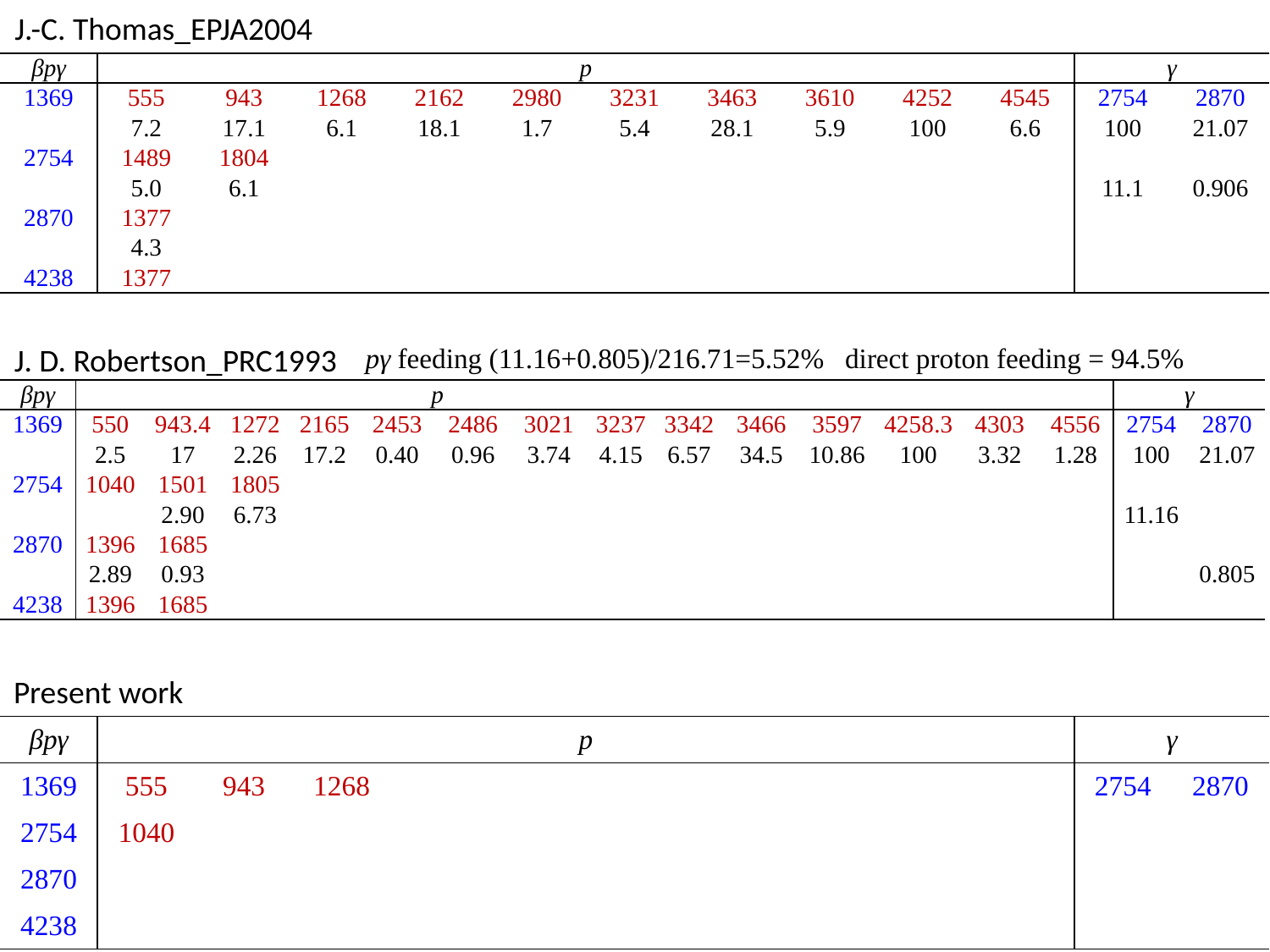

J.-C. Thomas_EPJA2004
| βpγ | p |  |  |  |  |  |  |  |  |  | γ |  |
| --- | --- | --- | --- | --- | --- | --- | --- | --- | --- | --- | --- | --- |
| 1369 | 555 | 943 | 1268 | 2162 | 2980 | 3231 | 3463 | 3610 | 4252 | 4545 | 2754 | 2870 |
|  | 7.2 | 17.1 | 6.1 | 18.1 | 1.7 | 5.4 | 28.1 | 5.9 | 100 | 6.6 | 100 | 21.07 |
| 2754 | 1489 | 1804 |  |  |  |  |  |  |  |  |  |  |
|  | 5.0 | 6.1 |  |  |  |  |  |  |  |  | 11.1 | 0.906 |
| 2870 | 1377 |  |  |  |  |  |  |  |  |  |  |  |
|  | 4.3 |  |  |  |  |  |  |  |  |  |  |  |
| 4238 | 1377 |  |  |  |  |  |  |  |  |  |  |  |
J. D. Robertson_PRC1993
pγ feeding (11.16+0.805)/216.71=5.52%   direct proton feeding = 94.5%
| βpγ | p |  |  |  |  |  |  |  |  |  |  |  |  |  | γ |  |
| --- | --- | --- | --- | --- | --- | --- | --- | --- | --- | --- | --- | --- | --- | --- | --- | --- |
| 1369 | 550 | 943.4 | 1272 | 2165 | 2453 | 2486 | 3021 | 3237 | 3342 | 3466 | 3597 | 4258.3 | 4303 | 4556 | 2754 | 2870 |
|  | 2.5 | 17 | 2.26 | 17.2 | 0.40 | 0.96 | 3.74 | 4.15 | 6.57 | 34.5 | 10.86 | 100 | 3.32 | 1.28 | 100 | 21.07 |
| 2754 | 1040 | 1501 | 1805 |  |  |  |  |  |  |  |  |  |  |  |  |  |
|  |  | 2.90 | 6.73 |  |  |  |  |  |  |  |  |  |  |  | 11.16 |  |
| 2870 | 1396 | 1685 |  |  |  |  |  |  |  |  |  |  |  |  |  |  |
|  | 2.89 | 0.93 |  |  |  |  |  |  |  |  |  |  |  |  |  | 0.805 |
| 4238 | 1396 | 1685 |  |  |  |  |  |  |  |  |  |  |  |  |  |  |
Present work
| βpγ | p |  |  |  |  |  |  |  |  |  | γ |  |
| --- | --- | --- | --- | --- | --- | --- | --- | --- | --- | --- | --- | --- |
| 1369 | 555 | 943 | 1268 |  |  |  |  |  |  |  | 2754 | 2870 |
| 2754 | 1040 |  |  |  |  |  |  |  |  |  |  |  |
| 2870 |  |  |  |  |  |  |  |  |  |  |  |  |
| 4238 |  |  |  |  |  |  |  |  |  |  |  |  |